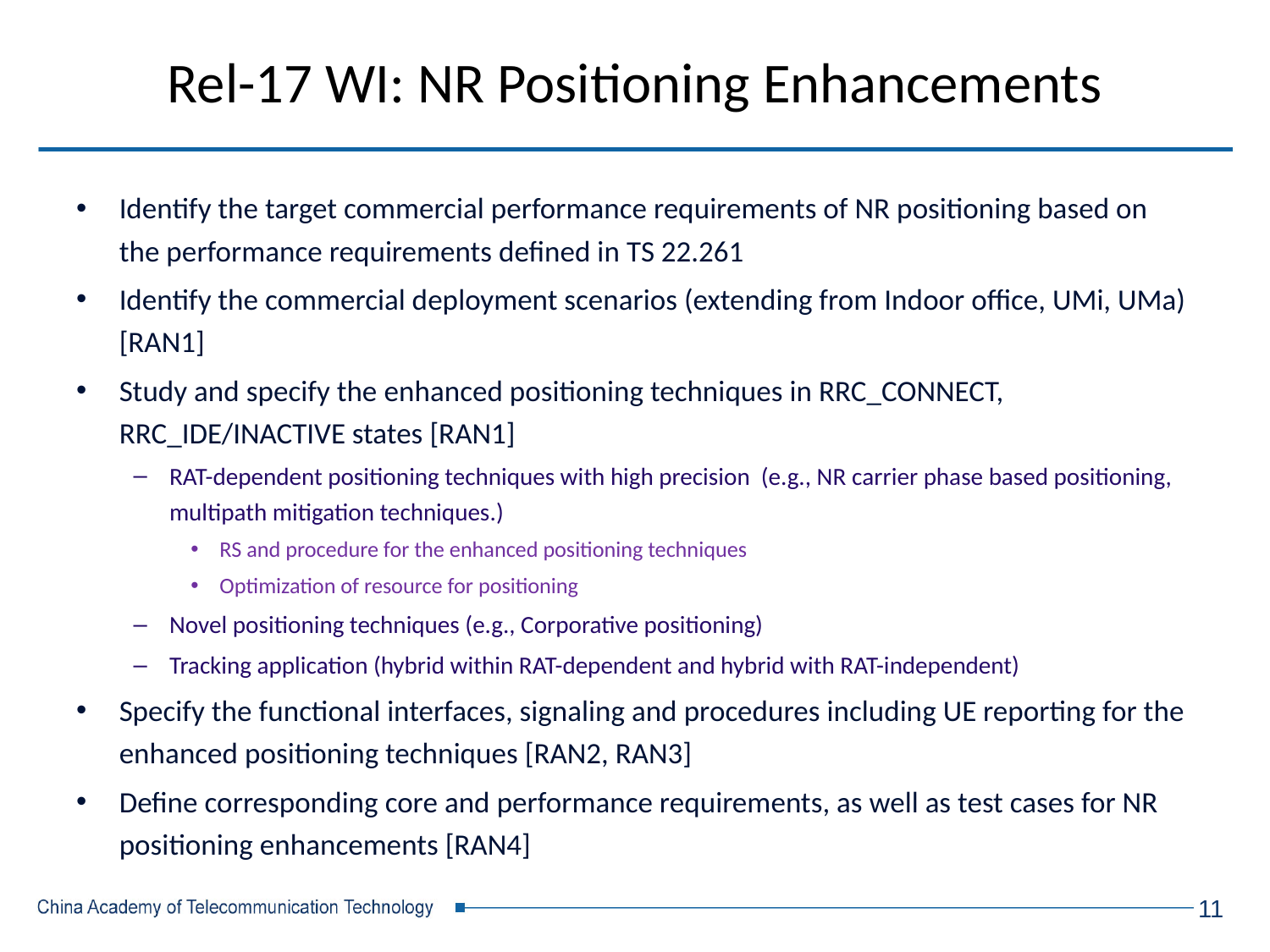

# Rel-17 WI: NR Positioning Enhancements
Identify the target commercial performance requirements of NR positioning based on the performance requirements defined in TS 22.261
Identify the commercial deployment scenarios (extending from Indoor office, UMi, UMa) [RAN1]
Study and specify the enhanced positioning techniques in RRC_CONNECT, RRC_IDE/INACTIVE states [RAN1]
RAT-dependent positioning techniques with high precision  (e.g., NR carrier phase based positioning, multipath mitigation techniques.)
RS and procedure for the enhanced positioning techniques
Optimization of resource for positioning
Novel positioning techniques (e.g., Corporative positioning)
Tracking application (hybrid within RAT-dependent and hybrid with RAT-independent)
Specify the functional interfaces, signaling and procedures including UE reporting for the enhanced positioning techniques [RAN2, RAN3]
Define corresponding core and performance requirements, as well as test cases for NR positioning enhancements [RAN4]

11